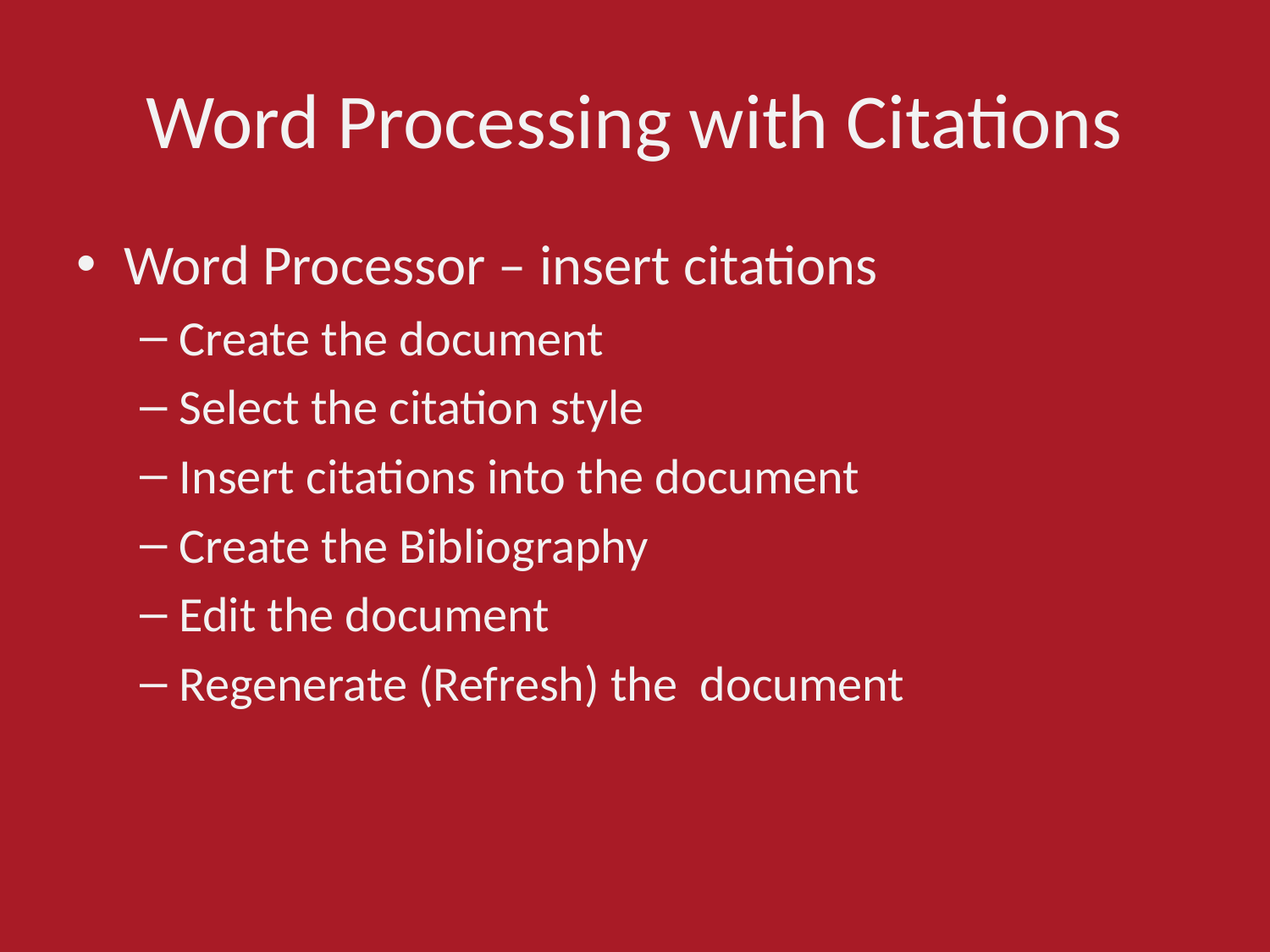

# Word Processing with Citations
Word Processor – insert citations
Create the document
Select the citation style
Insert citations into the document
Create the Bibliography
Edit the document
Regenerate (Refresh) the  document